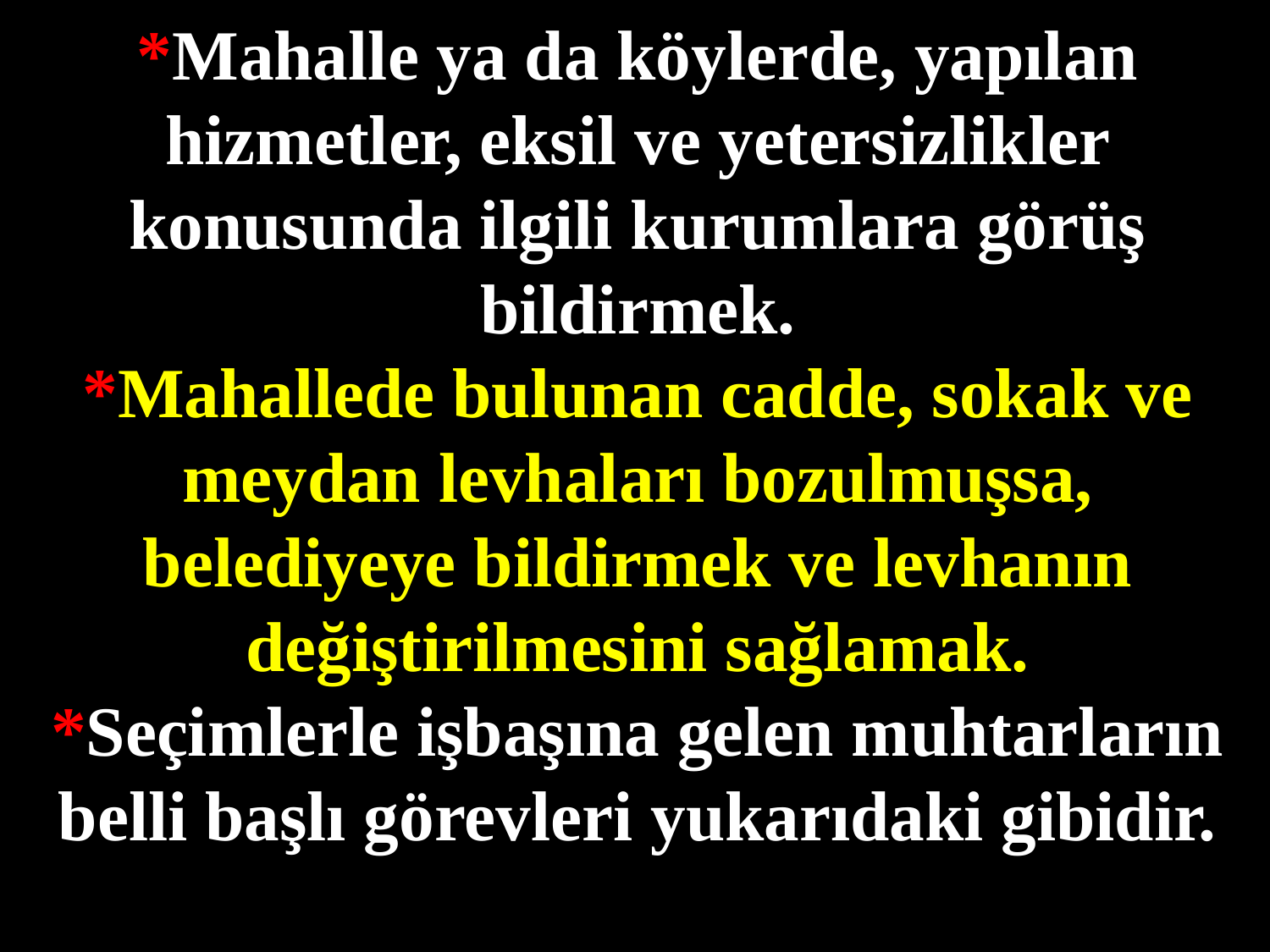

*Mahalle ya da köylerde, yapılan hizmetler, eksil ve yetersizlikler konusunda ilgili kurumlara görüş bildirmek.
*Mahallede bulunan cadde, sokak ve meydan levhaları bozulmuşsa, belediyeye bildirmek ve levhanın değiştirilmesini sağlamak.
*Seçimlerle işbaşına gelen muhtarların belli başlı görevleri yukarıdaki gibidir.
#